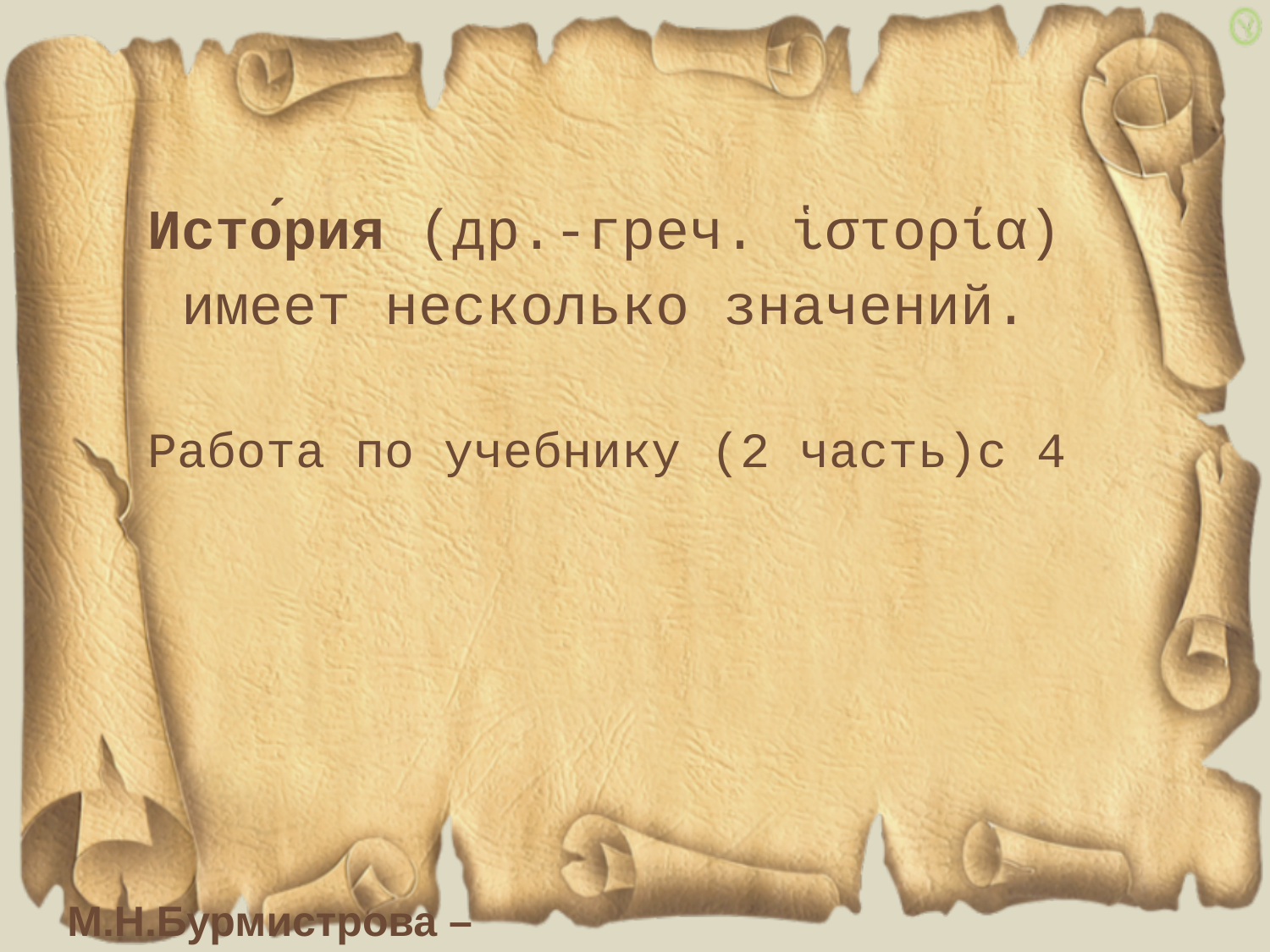

Исто́рия (др.-греч. ἱστορία)
 имеет несколько значений.

Работа по учебнику (2 часть)с 4